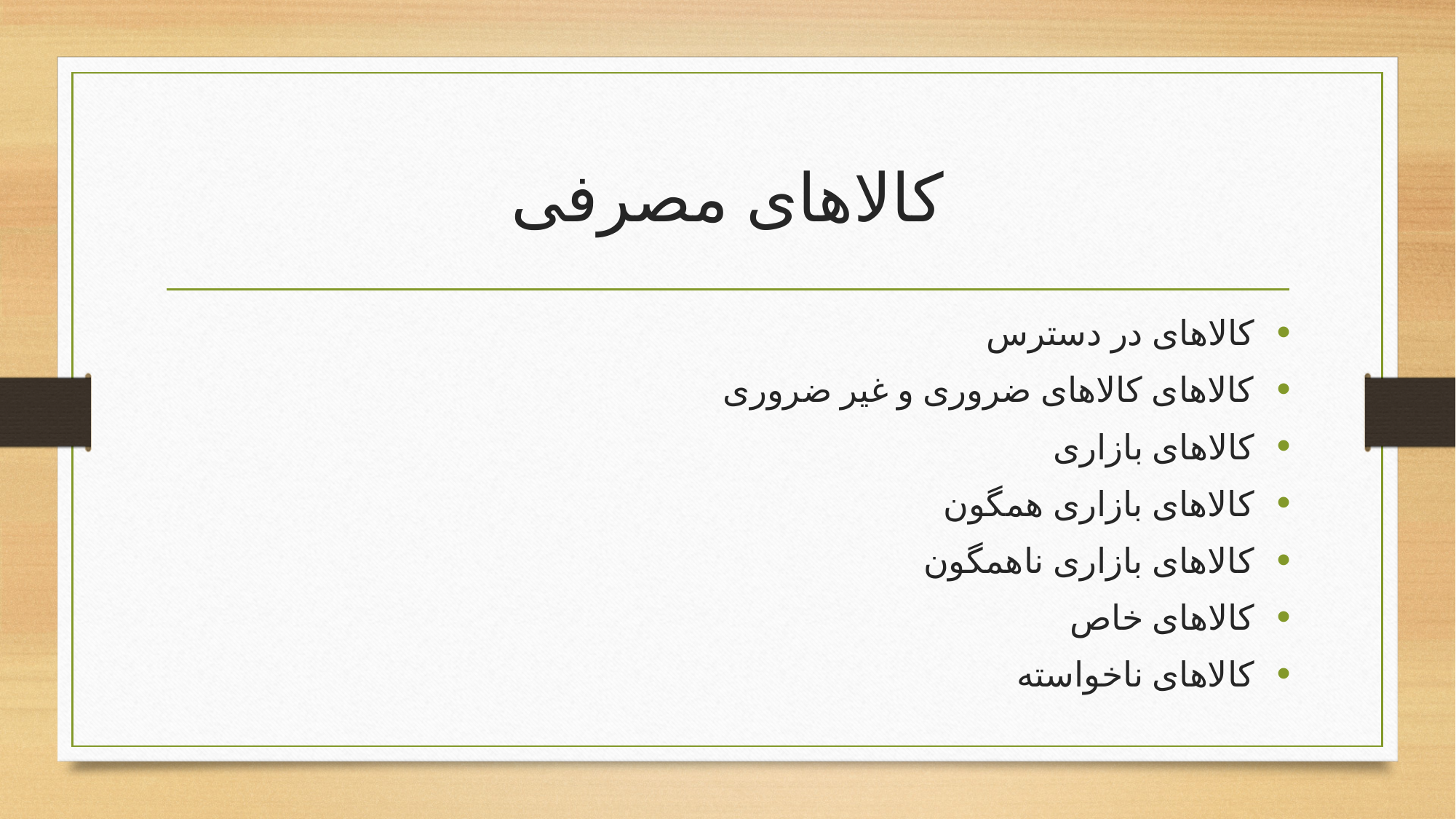

# کالاهای مصرفی
کالاهای در دسترس
کالاهای کالاهای ضروری و غیر ضروری
کالاهای بازاری
کالاهای بازاری همگون
کالاهای بازاری ناهمگون
کالاهای خاص
کالاهای ناخواسته